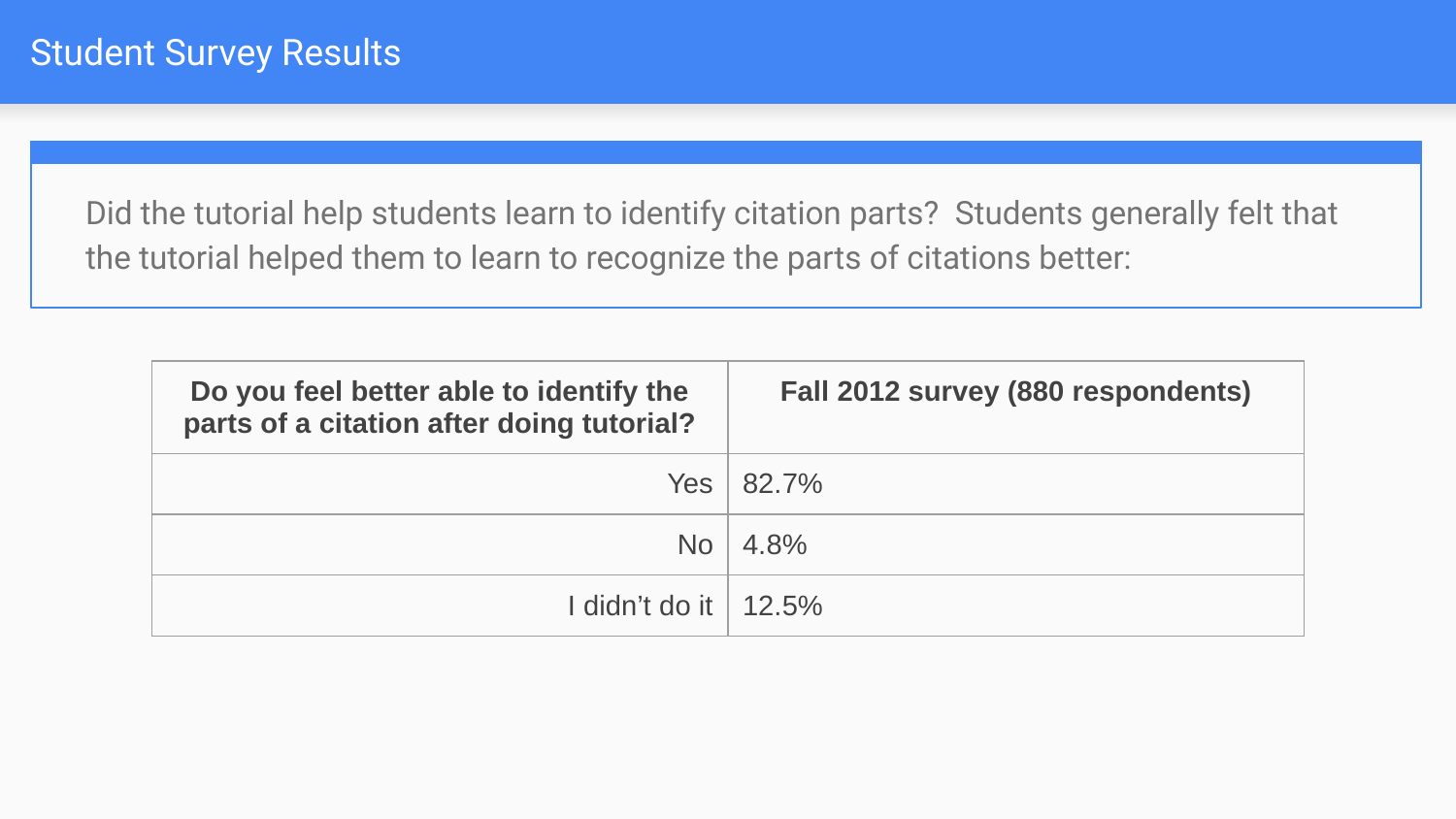

# Student Survey Results

Did the tutorial help students learn to identify citation parts?  Students generally felt that the tutorial helped them to learn to recognize the parts of citations better:
| Do you feel better able to identify the parts of a citation after doing tutorial? | Fall 2012 survey (880 respondents) |
| --- | --- |
| Yes | 82.7% |
| No | 4.8% |
| I didn’t do it | 12.5% |